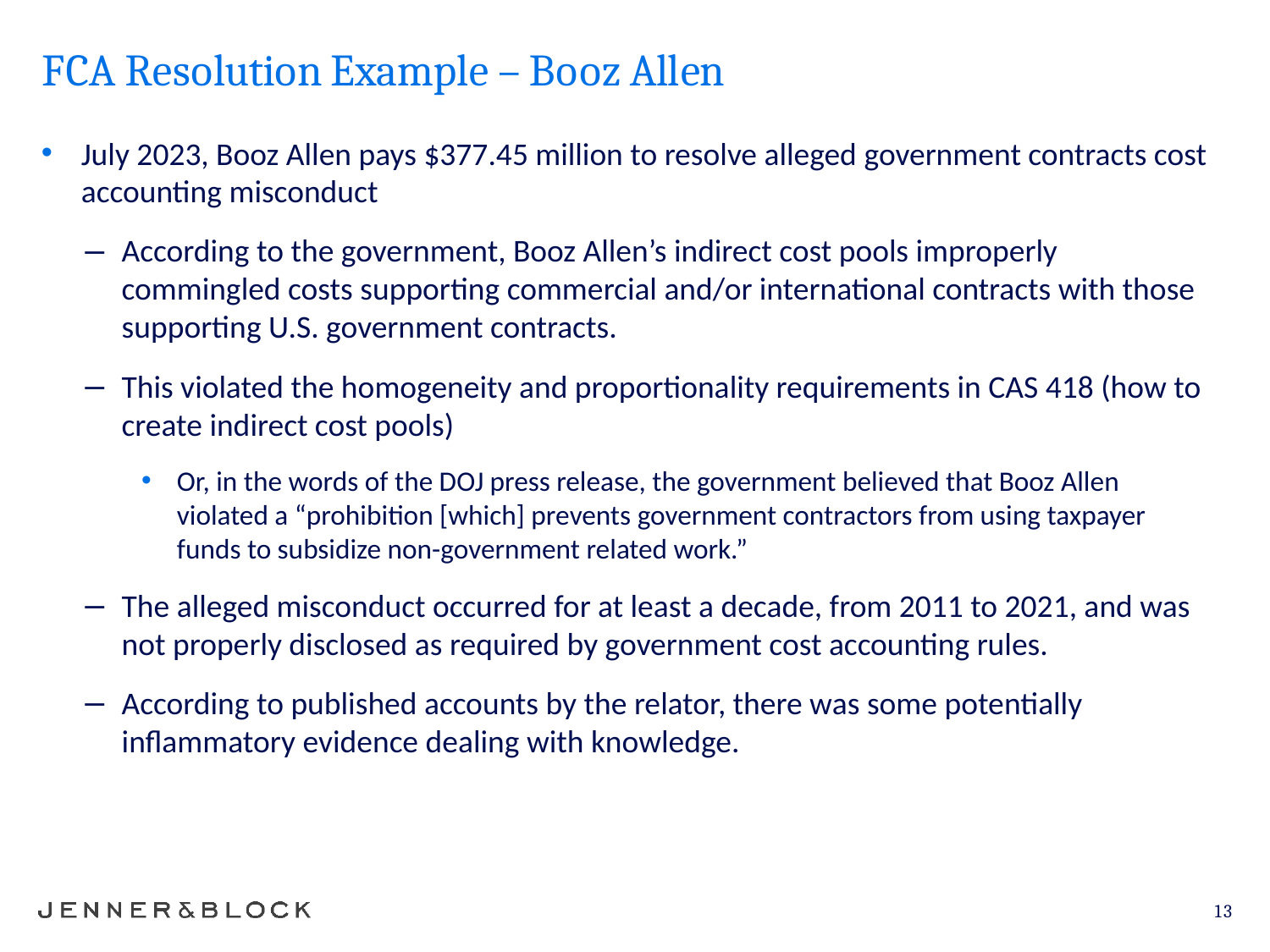

# FCA Resolution Example – Booz Allen
July 2023, Booz Allen pays $377.45 million to resolve alleged government contracts cost accounting misconduct
According to the government, Booz Allen’s indirect cost pools improperly commingled costs supporting commercial and/or international contracts with those supporting U.S. government contracts.
This violated the homogeneity and proportionality requirements in CAS 418 (how to create indirect cost pools)
Or, in the words of the DOJ press release, the government believed that Booz Allen violated a “prohibition [which] prevents government contractors from using taxpayer funds to subsidize non-government related work.”
The alleged misconduct occurred for at least a decade, from 2011 to 2021, and was not properly disclosed as required by government cost accounting rules.
According to published accounts by the relator, there was some potentially inflammatory evidence dealing with knowledge.